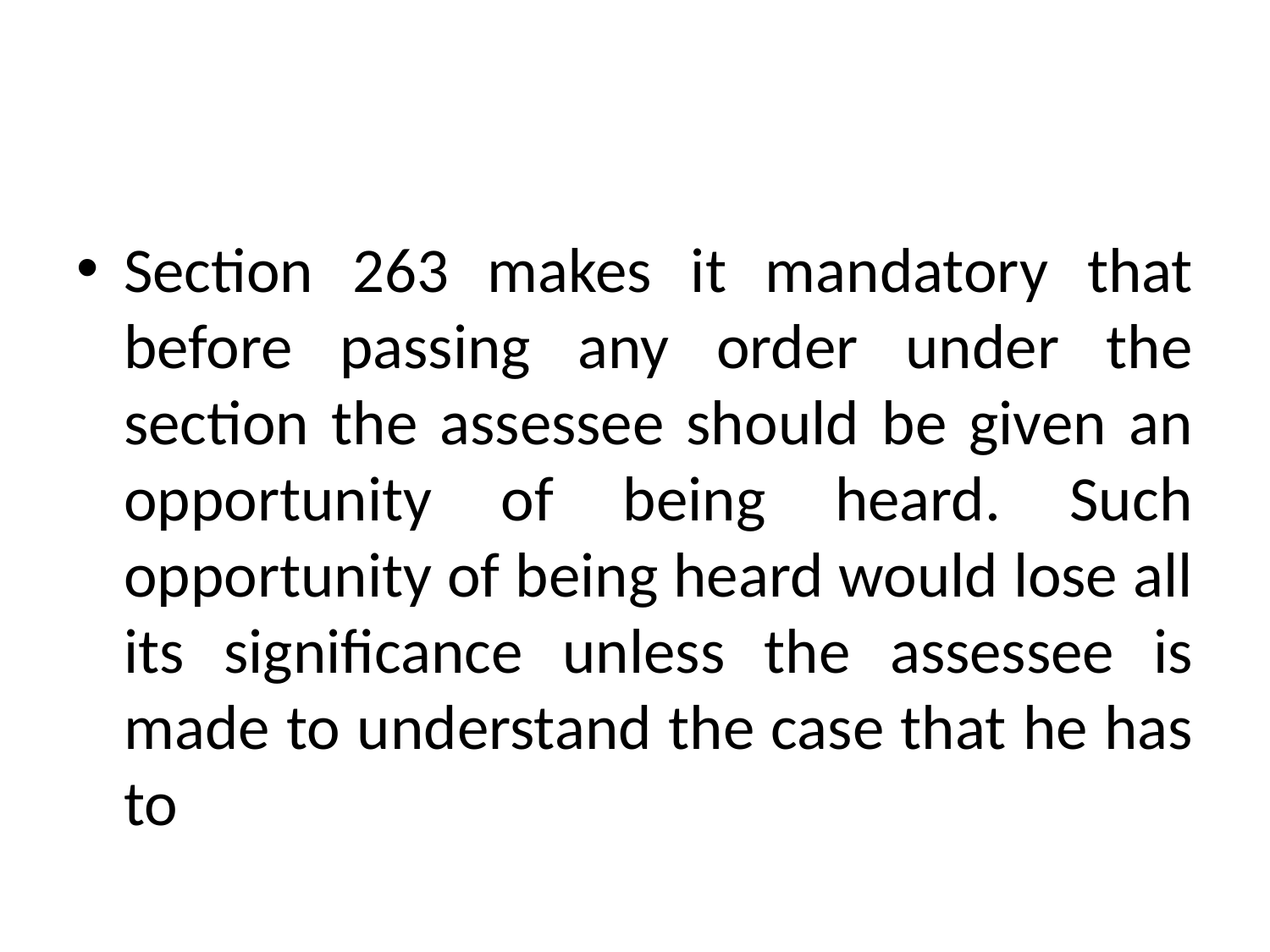

#
Section 263 makes it mandatory that before passing any order under the section the assessee should be given an opportunity of being heard. Such opportunity of being heard would lose all its significance unless the assessee is made to understand the case that he has to